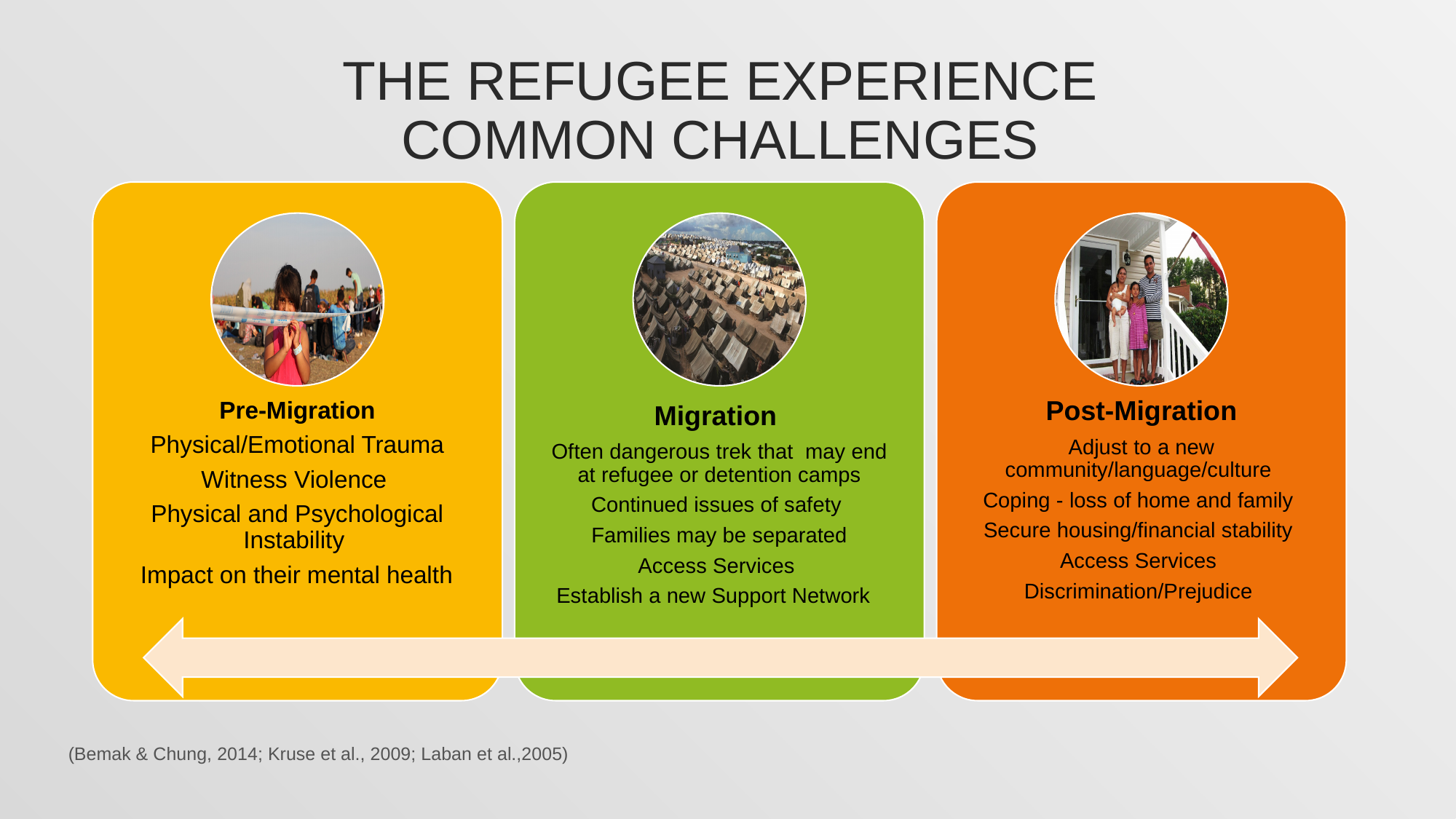

# The Refugee Experience common challenges
Pre-Migration
Physical/Emotional Trauma
Witness Violence
Physical and Psychological Instability
 Impact on their mental health

Migration
Often dangerous trek that  may end at refugee or detention camps
Continued issues of safety
Families may be separated
Access Services
Establish a new Support Network

Post-Migration
Adjust to a new community/language/culture
Coping - loss of home and family
Secure housing/financial stability
Access Services
Discrimination/Prejudice

(Bemak & Chung, 2014; Kruse et al., 2009; Laban et al.,2005)